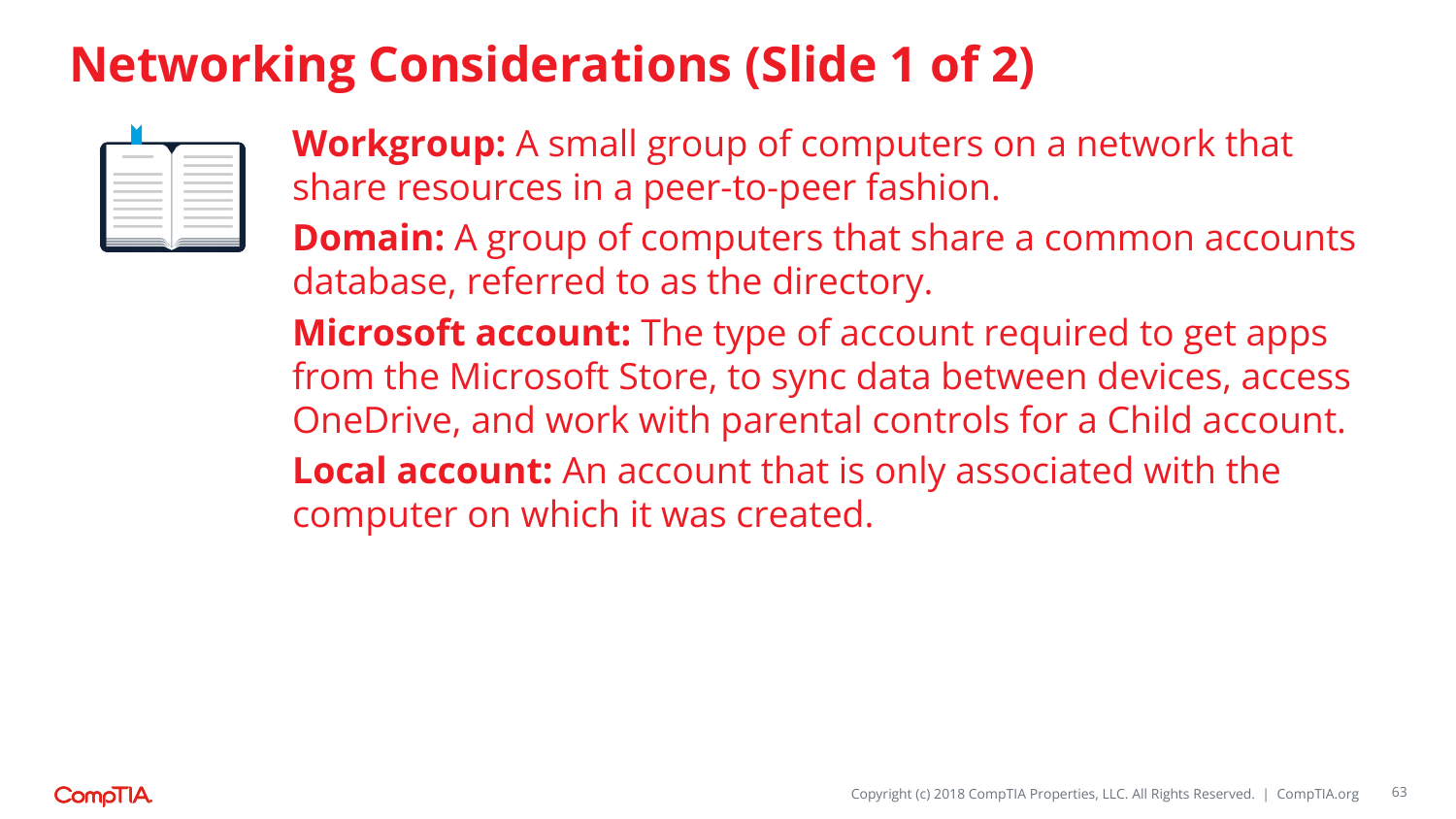

# Networking Considerations (Slide 1 of 2)
Workgroup: A small group of computers on a network that share resources in a peer-to-peer fashion.
Domain: A group of computers that share a common accounts database, referred to as the directory.
Microsoft account: The type of account required to get apps from the Microsoft Store, to sync data between devices, access OneDrive, and work with parental controls for a Child account.
Local account: An account that is only associated with the computer on which it was created.
63